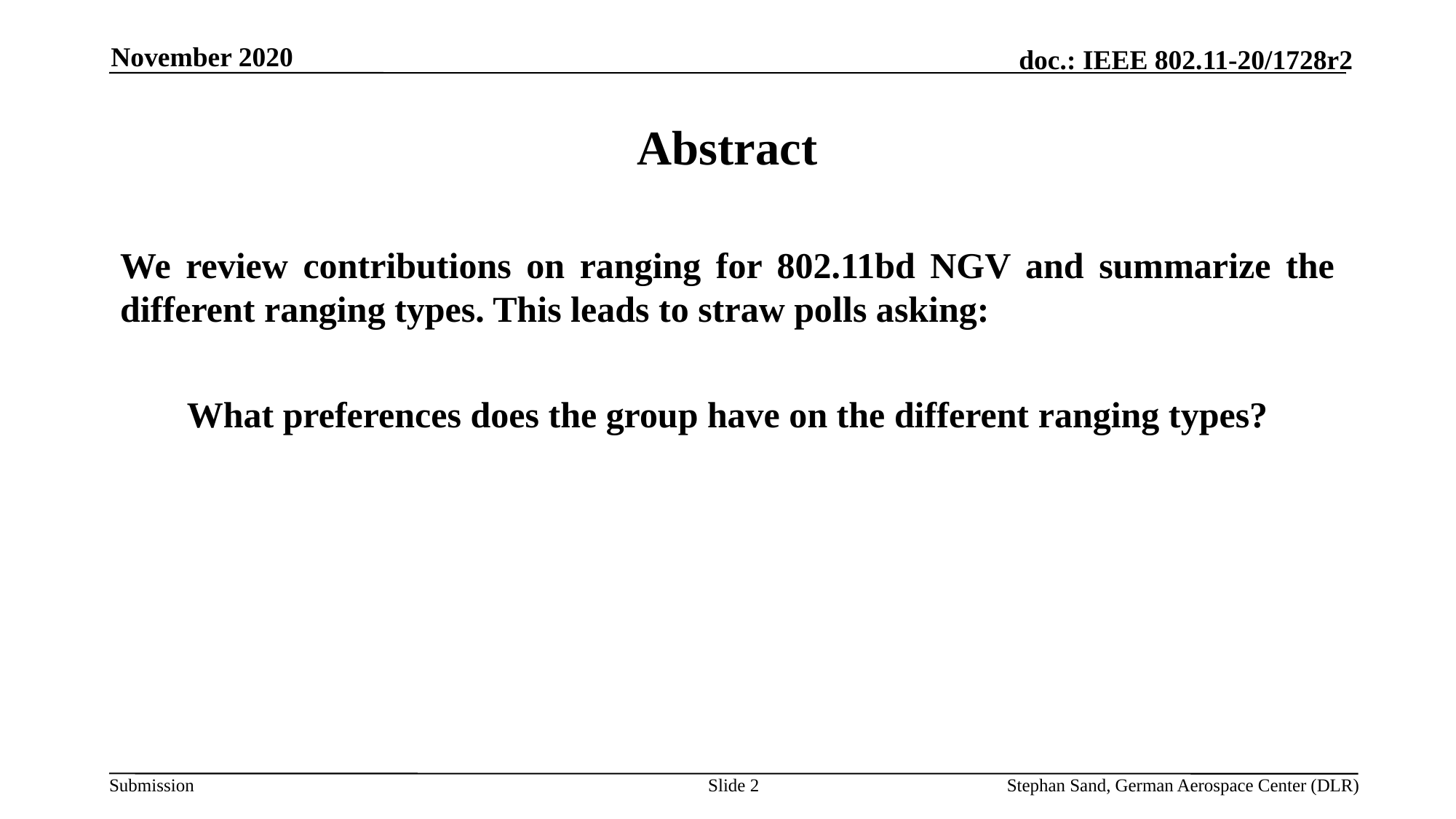

November 2020
# Abstract
We review contributions on ranging for 802.11bd NGV and summarize the different ranging types. This leads to straw polls asking:

What preferences does the group have on the different ranging types?

Slide 2
Stephan Sand, German Aerospace Center (DLR)